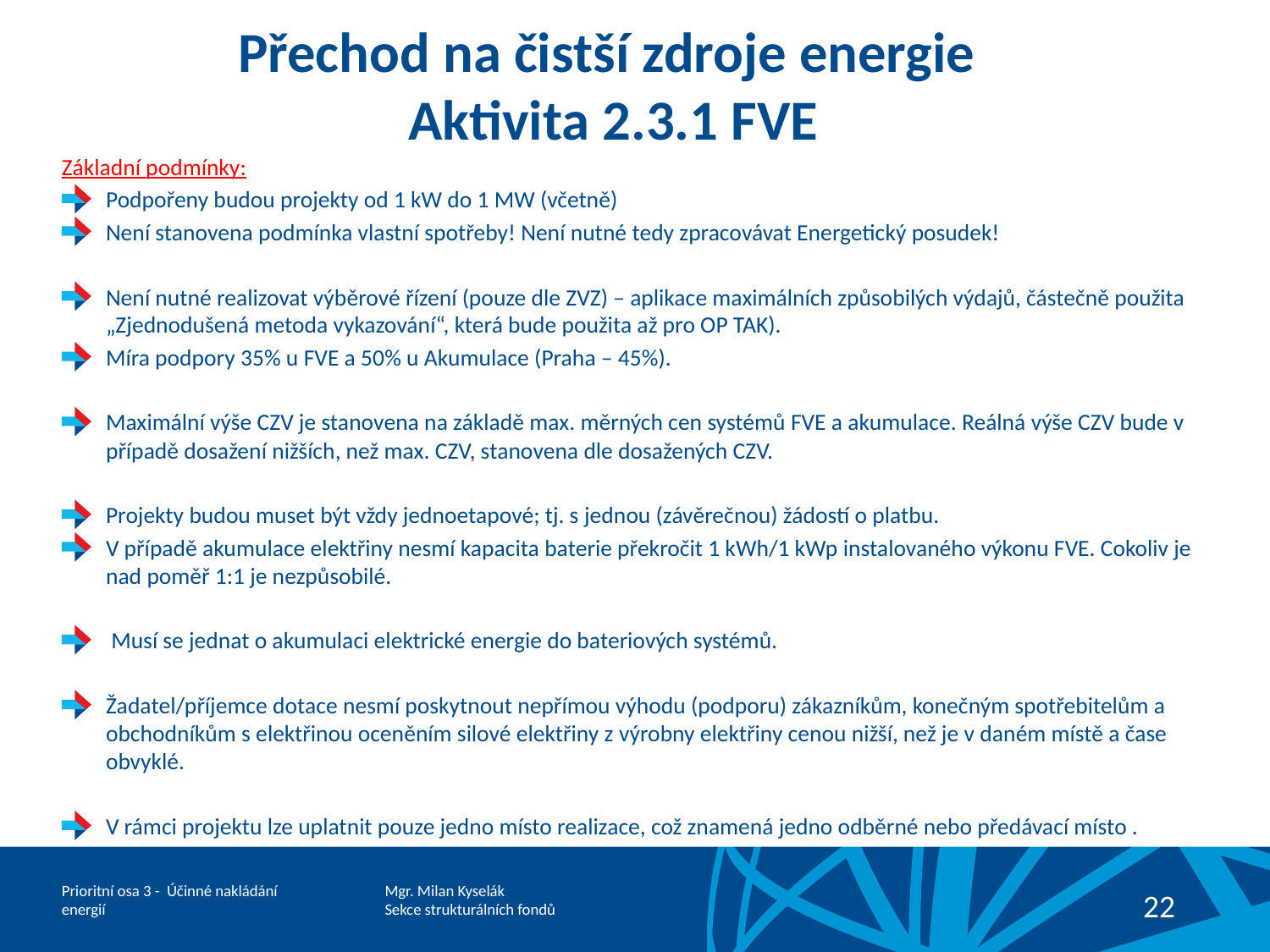

Přechod na čistší zdroje energie
Aktivita 2.3.1 FVE
Základní podmínky:
Podpořeny budou projekty od 1 kW do 1 MW (včetně)
Není stanovena podmínka vlastní spotřeby! Není nutné tedy zpracovávat Energetický posudek!

Není nutné realizovat výběrové řízení (pouze dle ZVZ) – aplikace maximálních způsobilých výdajů, částečně použita „Zjednodušená metoda vykazování“, která bude použita až pro OP TAK).
Míra podpory 35% u FVE a 50% u Akumulace (Praha – 45%).

Maximální výše CZV je stanovena na základě max. měrných cen systémů FVE a akumulace. Reálná výše CZV bude v případě dosažení nižších, než max. CZV, stanovena dle dosažených CZV.

Projekty budou muset být vždy jednoetapové; tj. s jednou (závěrečnou) žádostí o platbu.
V případě akumulace elektřiny nesmí kapacita baterie překročit 1 kWh/1 kWp instalovaného výkonu FVE. Cokoliv je nad poměř 1:1 je nezpůsobilé.

 Musí se jednat o akumulaci elektrické energie do bateriových systémů.

Žadatel/příjemce dotace nesmí poskytnout nepřímou výhodu (podporu) zákazníkům, konečným spotřebitelům a obchodníkům s elektřinou oceněním silové elektřiny z výrobny elektřiny cenou nižší, než je v daném místě a čase obvyklé.

V rámci projektu lze uplatnit pouze jedno místo realizace, což znamená jedno odběrné nebo předávací místo .